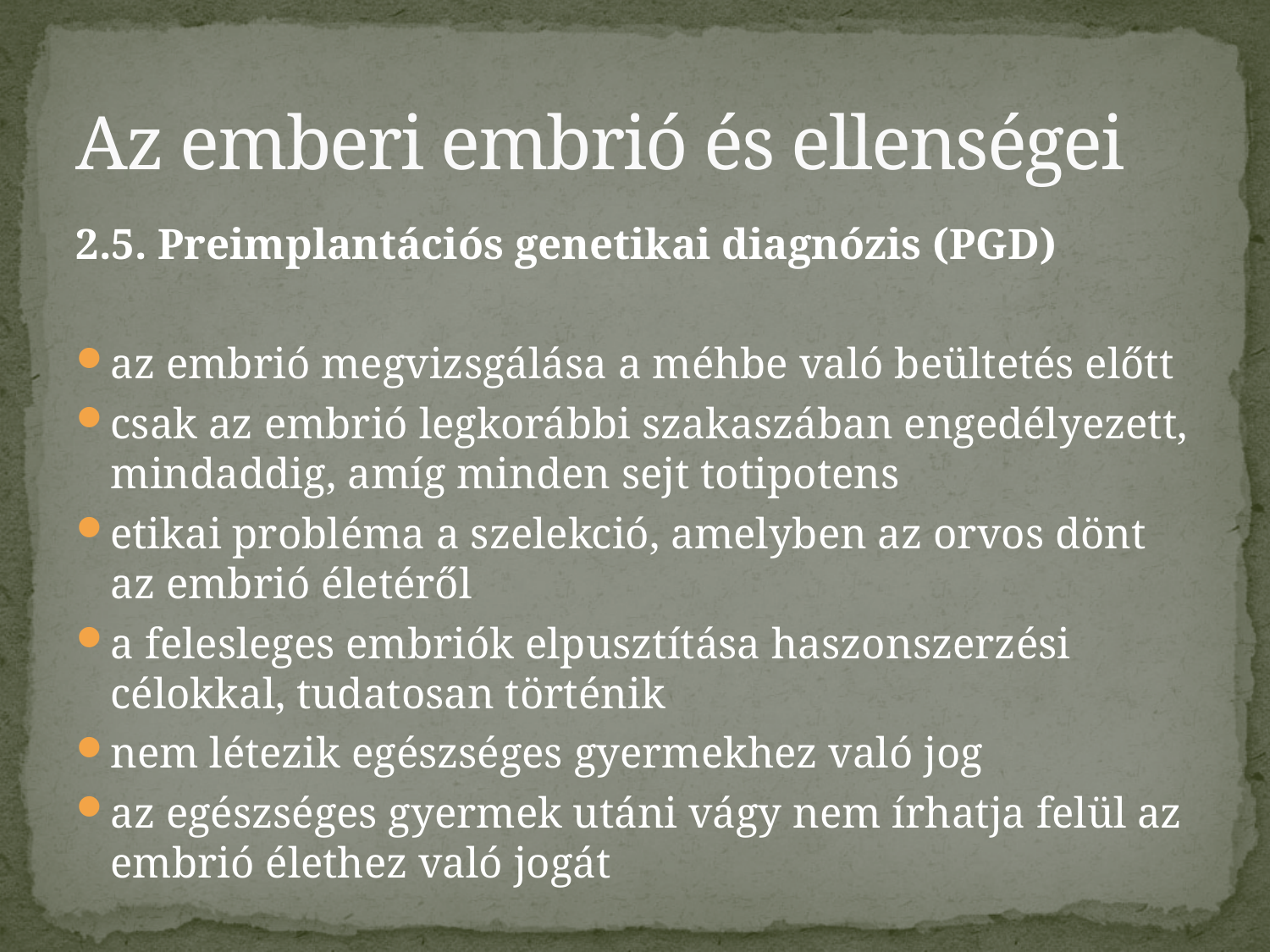

# Az emberi embrió és ellenségei
2.5. Preimplantációs genetikai diagnózis (PGD)

az embrió megvizsgálása a méhbe való beültetés előtt
csak az embrió legkorábbi szakaszában engedélyezett, mindaddig, amíg minden sejt totipotens
etikai probléma a szelekció, amelyben az orvos dönt az embrió életéről
a felesleges embriók elpusztítása haszonszerzési célokkal, tudatosan történik
nem létezik egészséges gyermekhez való jog
az egészséges gyermek utáni vágy nem írhatja felül az embrió élethez való jogát